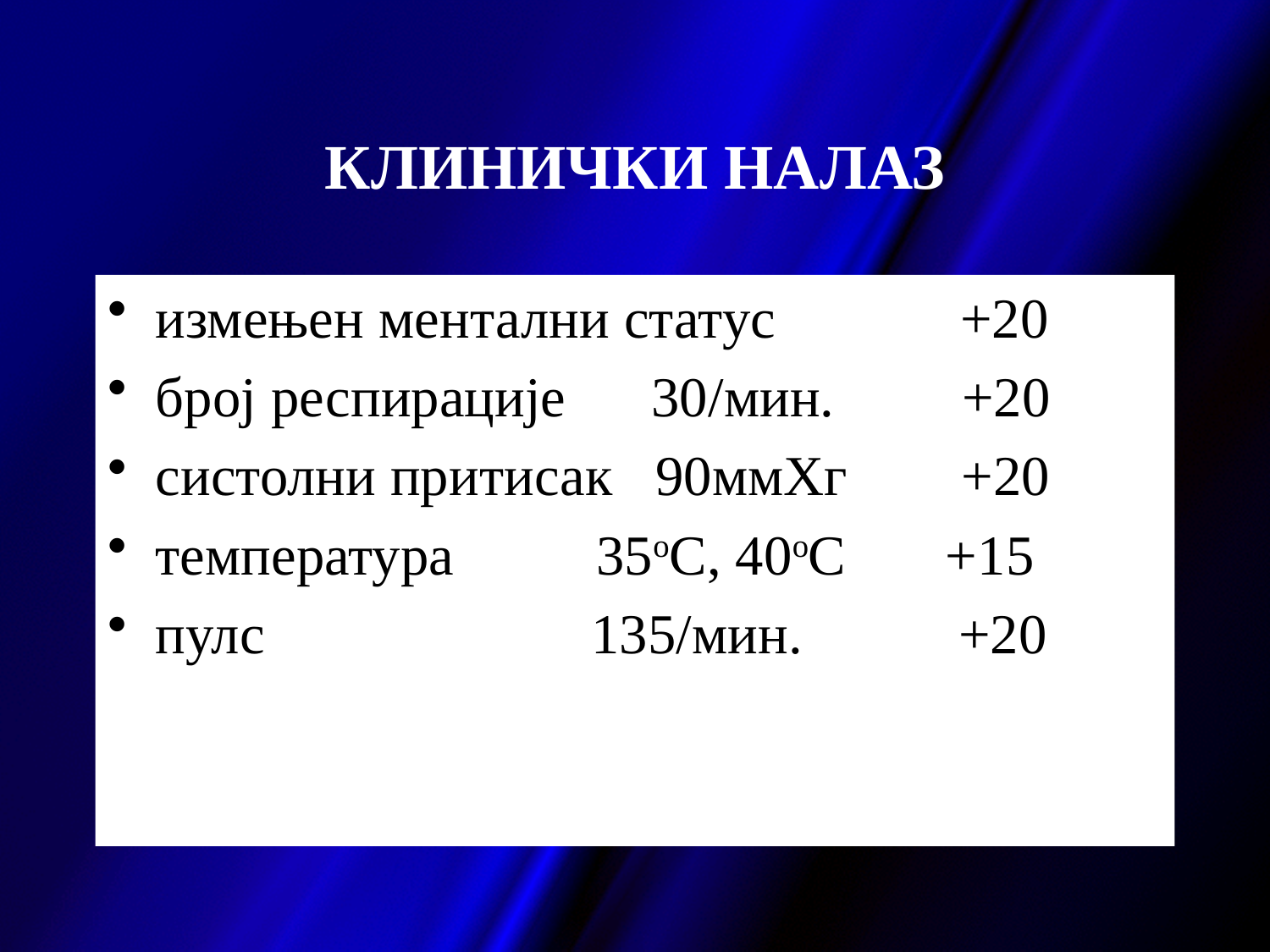

# КЛИНИЧКИ НАЛАЗ
измењен ментални статус             +20
број респирације      30/мин.         +20
систолни притисак   90ммХг        +20
температура          35оC, 40оC       +15
пулс                       135/мин.           +20